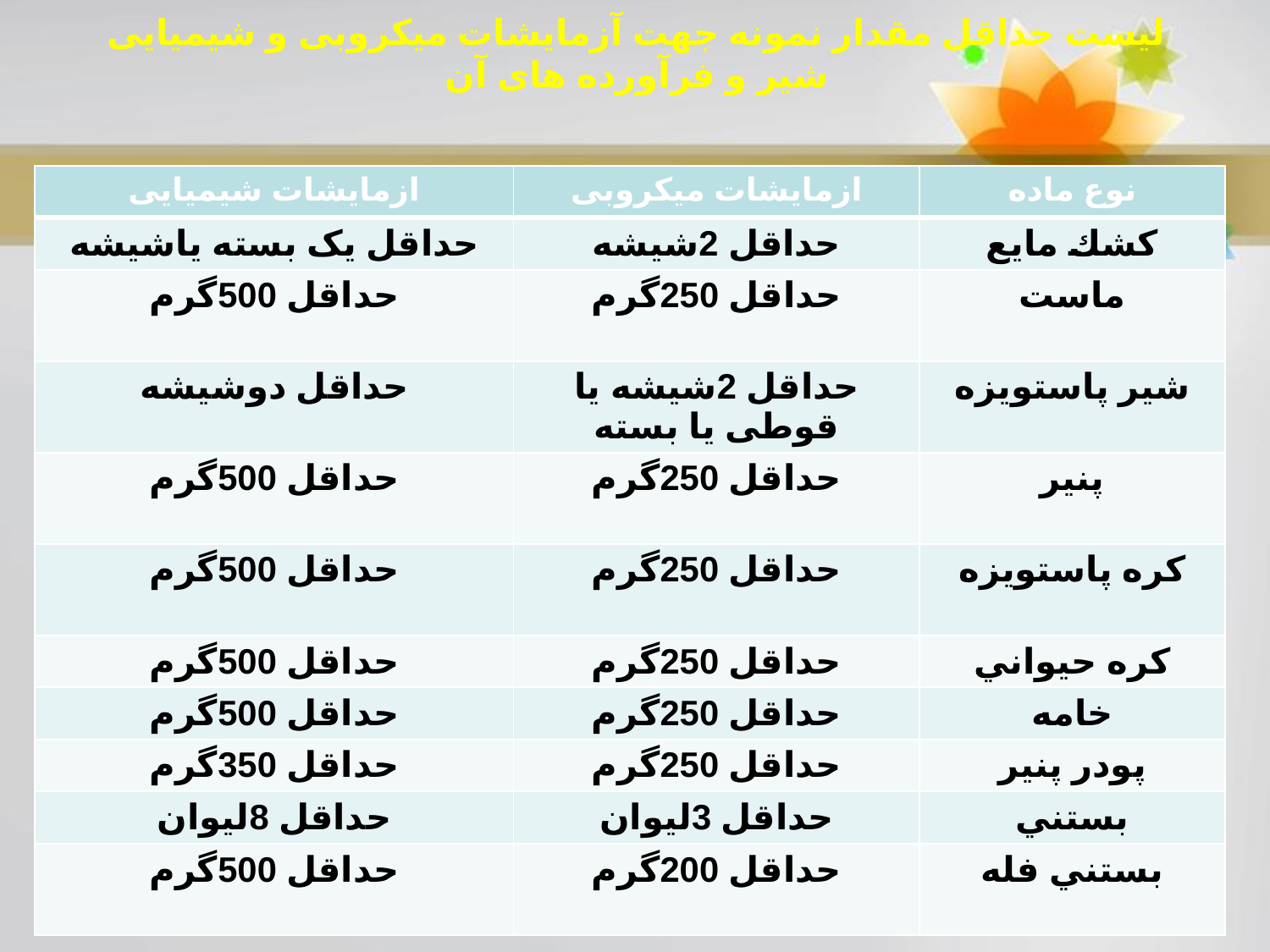

# لیست حداقل مقدار نمونه جهت آزمایشات میکروبی و شیمیایی شیر و فرآورده های آن
| ازمایشات شیمیایی | ازمایشات میکروبی | نوع ماده |
| --- | --- | --- |
| حداقل یک بسته یاشیشه | حداقل 2شیشه | كشك مايع |
| حداقل 500گرم | حداقل 250گرم | ماست |
| حداقل دوشیشه | حداقل 2شیشه یا قوطی یا بسته | شير پاستويزه |
| حداقل 500گرم | حداقل 250گرم | پنير |
| حداقل 500گرم | حداقل 250گرم | كره پاستويزه |
| حداقل 500گرم | حداقل 250گرم | كره حيواني |
| حداقل 500گرم | حداقل 250گرم | خامه |
| حداقل 350گرم | حداقل 250گرم | پودر پنير |
| حداقل 8لیوان | حداقل 3لیوان | بستني |
| حداقل 500گرم | حداقل 200گرم | بستني فله |